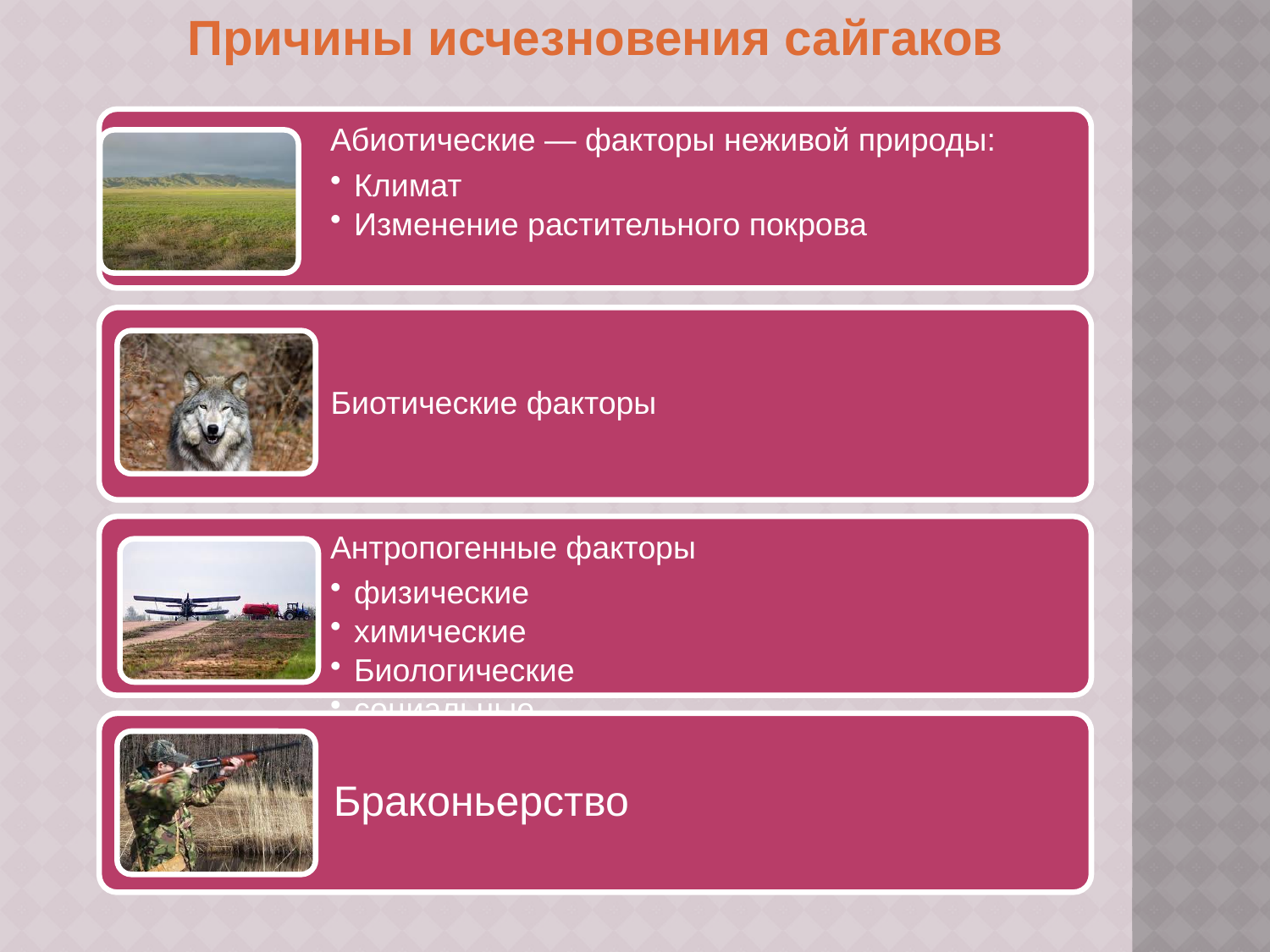

Причины исчезновения сайгаков
Абиотические — факторы неживой природы:
Климат
Изменение растительного покрова
Биотические факторы
Антропогенные факторы
физические
химические
Биологические
социальные
Браконьерство